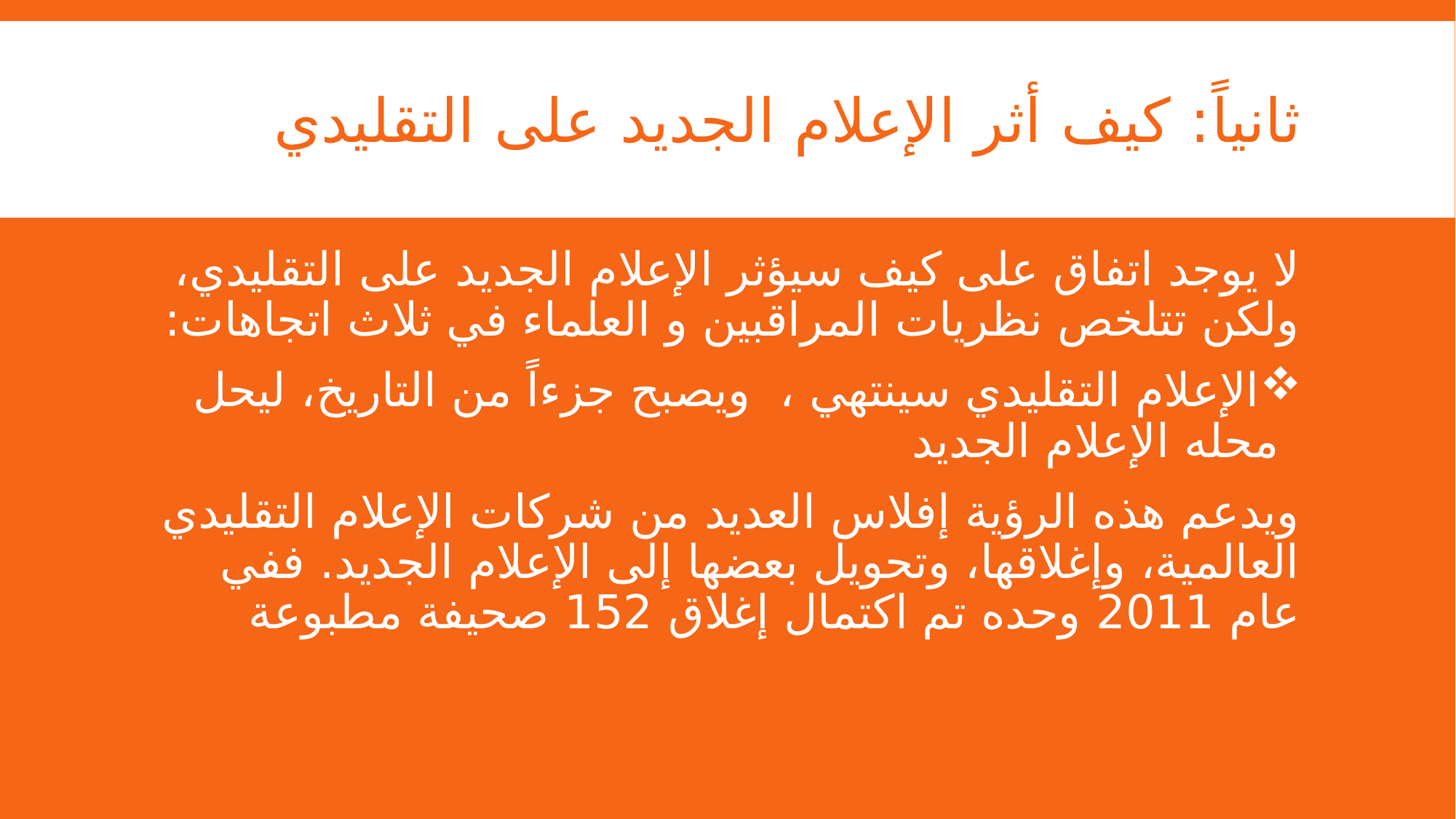

# ثانياً: كيف أثر الإعلام الجديد على التقليدي
لا يوجد اتفاق على كيف سيؤثر الإعلام الجديد على التقليدي، ولكن تتلخص نظريات المراقبين و العلماء في ثلاث اتجاهات:
الإعلام التقليدي سينتهي ،  ويصبح جزءاً من التاريخ، ليحل محله الإعلام الجديد
ويدعم هذه الرؤية إفلاس العديد من شركات الإعلام التقليدي العالمية، وإغلاقها، وتحويل بعضها إلى الإعلام الجديد. ففي عام 2011 وحده تم اكتمال إغلاق 152 صحيفة مطبوعة